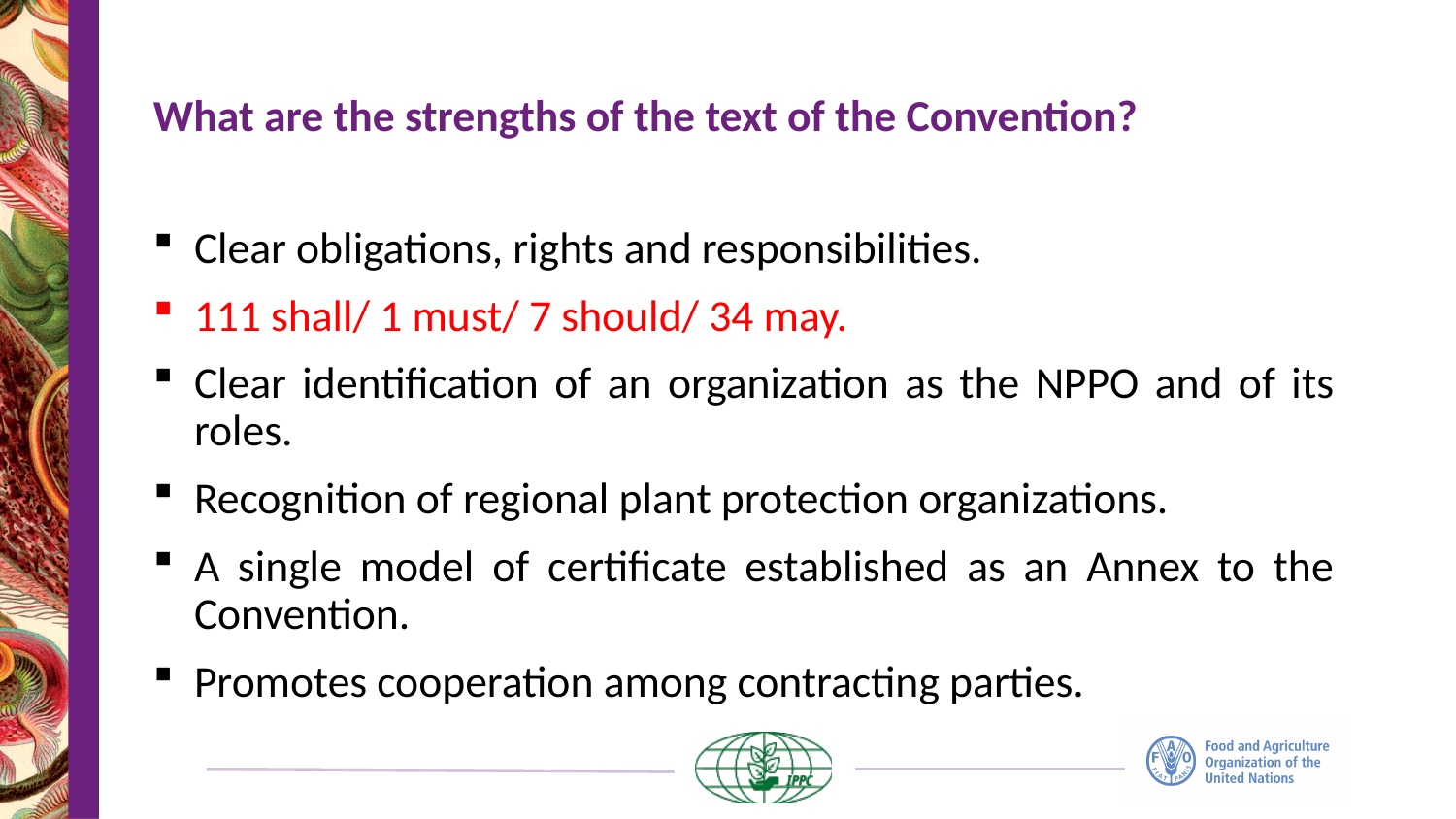

# What are the strengths of the text of the Convention?
Clear obligations, rights and responsibilities.
111 shall/ 1 must/ 7 should/ 34 may.
Clear identification of an organization as the NPPO and of its roles.
Recognition of regional plant protection organizations.
A single model of certificate established as an Annex to the Convention.
Promotes cooperation among contracting parties.